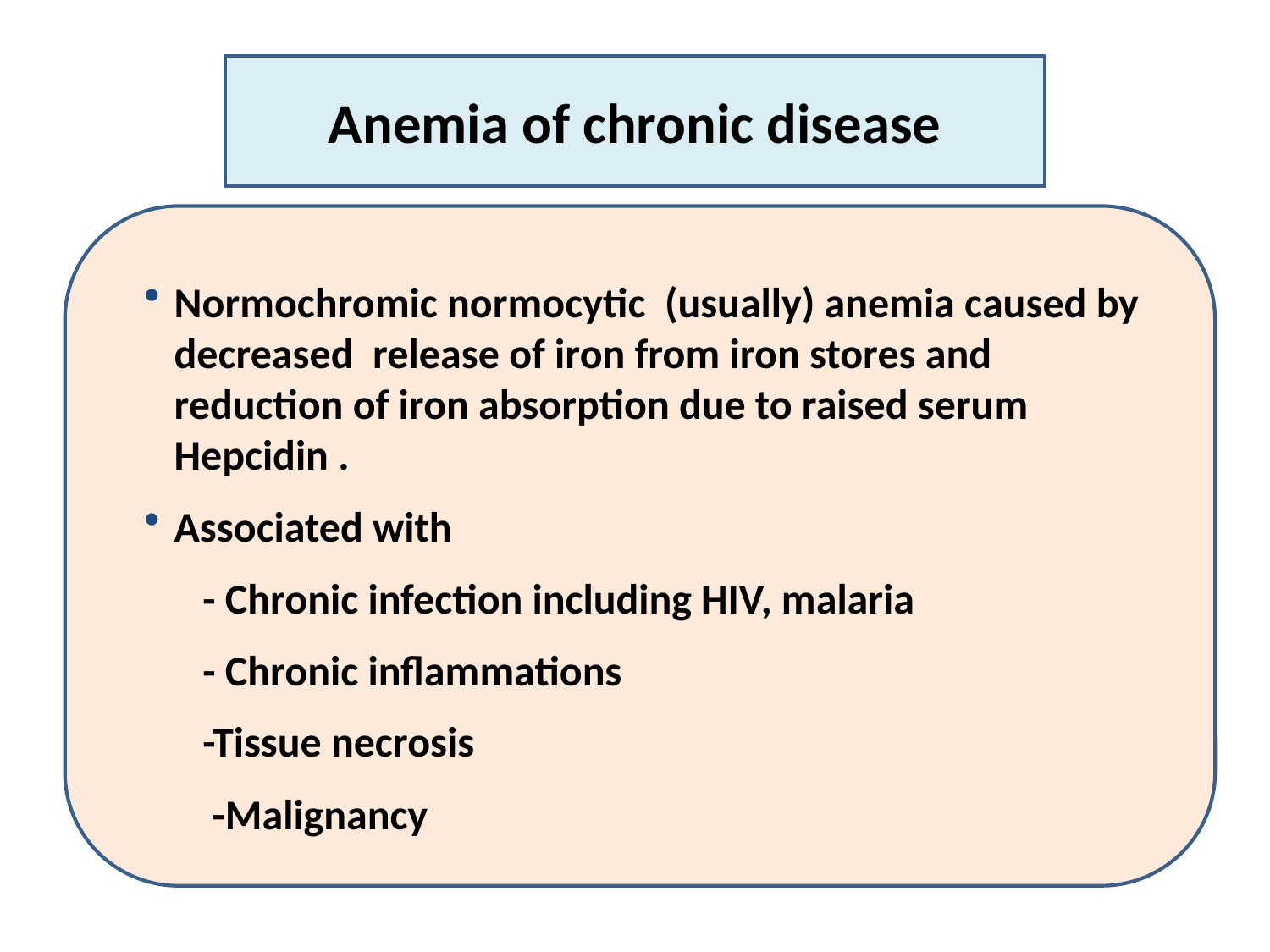

Anemia of chronic disease

Normochromic normocytic  (usually) anemia caused by decreased  release of iron from iron stores and reduction of iron absorption due to raised serum Hepcidin .
Associated with
   - Chronic infection including HIV, malaria
   - Chronic inflammations
   -Tissue necrosis
    -Malignancy